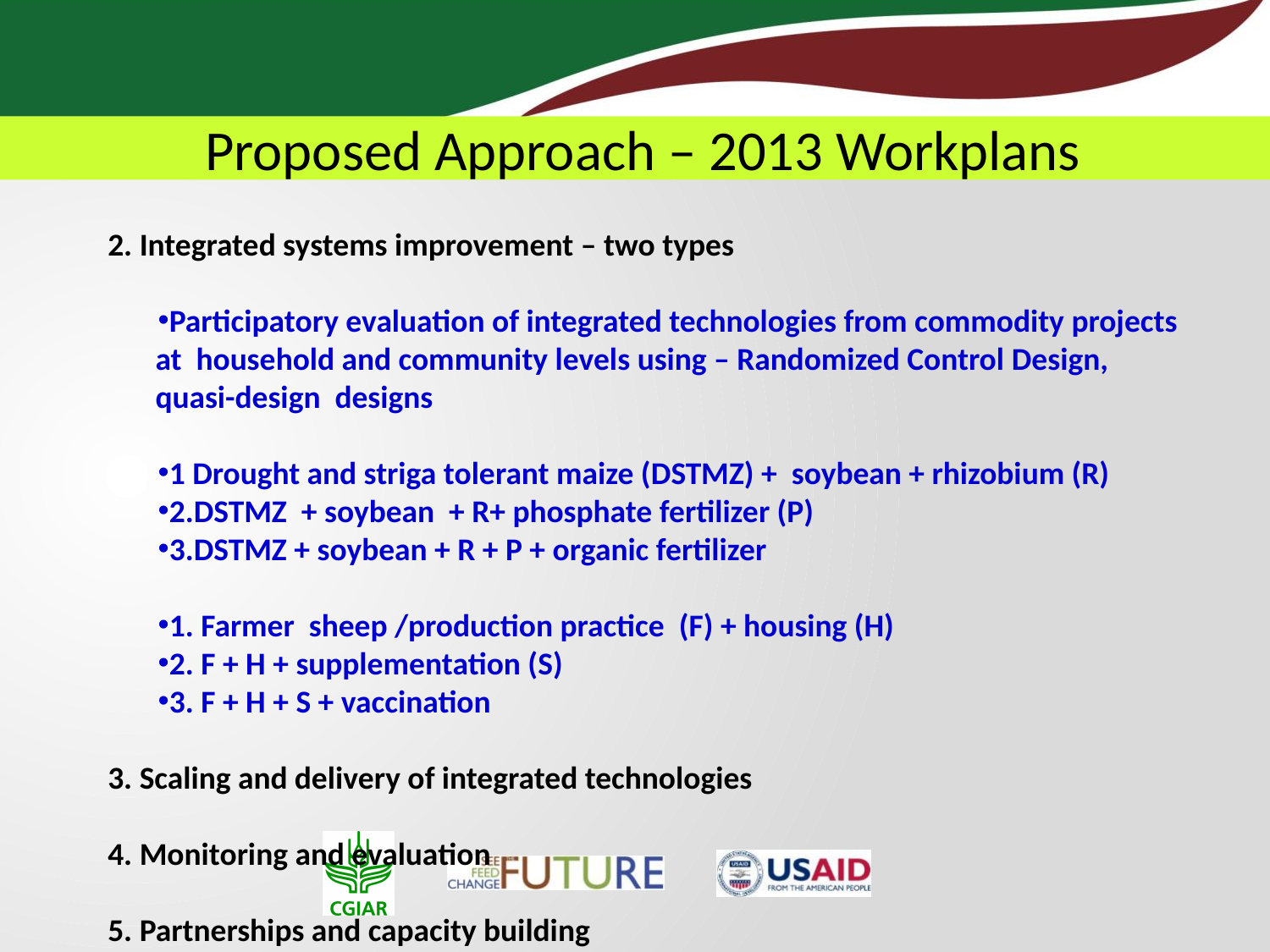

Proposed Approach – 2013 Workplans

2. Integrated systems improvement – two types

Participatory evaluation of integrated technologies from commodity projects at  household and community levels using – Randomized Control Design, quasi-design  designs

1 Drought and striga tolerant maize (DSTMZ) +  soybean + rhizobium (R)
2.DSTMZ  + soybean  + R+ phosphate fertilizer (P)
3.DSTMZ + soybean + R + P + organic fertilizer

1. Farmer  sheep /production practice  (F) + housing (H)
2. F + H + supplementation (S)
3. F + H + S + vaccination

3. Scaling and delivery of integrated technologies

4. Monitoring and evaluation

5. Partnerships and capacity building